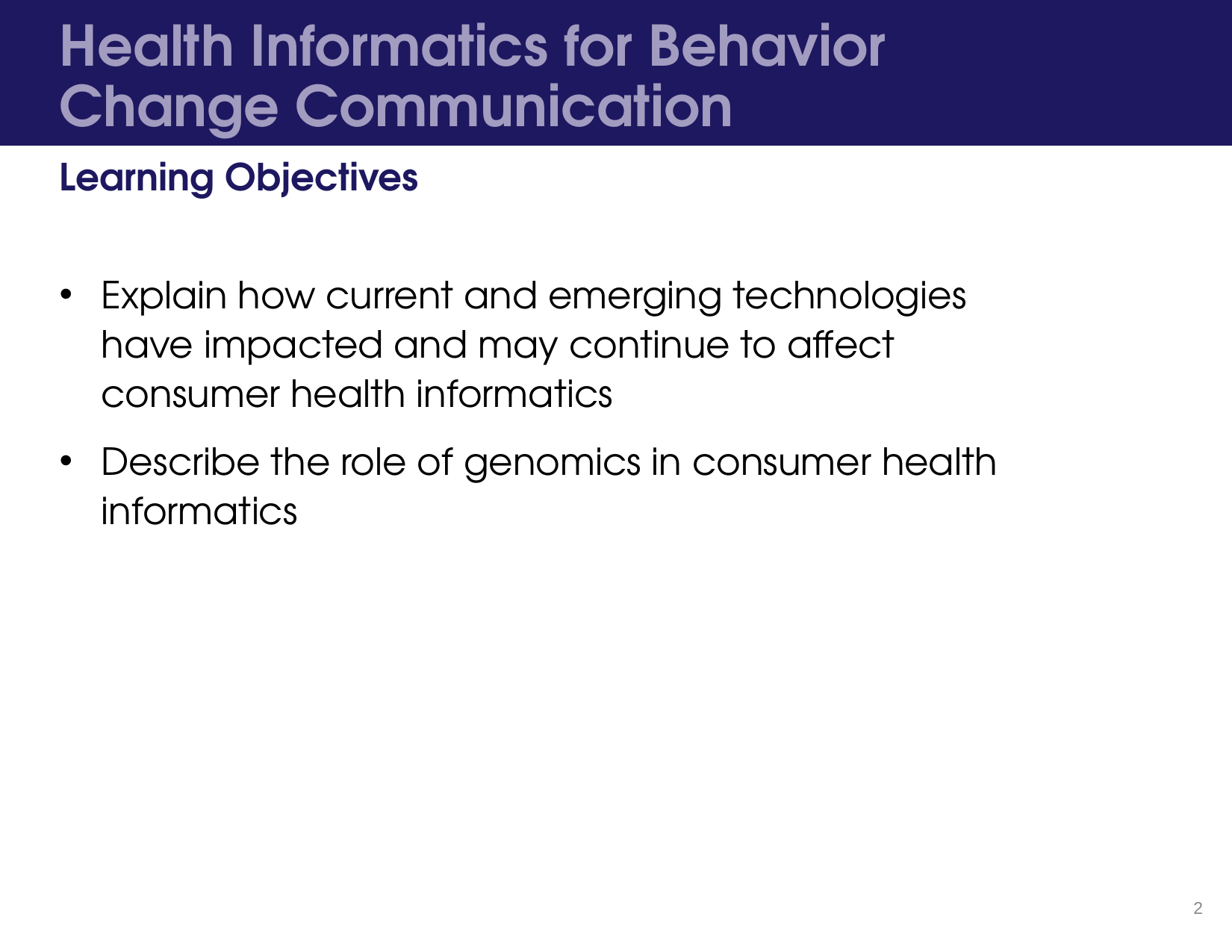

# Health Informatics for Behavior Change Communication
Learning Objectives
Explain how current and emerging technologies have impacted and may continue to affect consumer health informatics
Describe the role of genomics in consumer health informatics

2